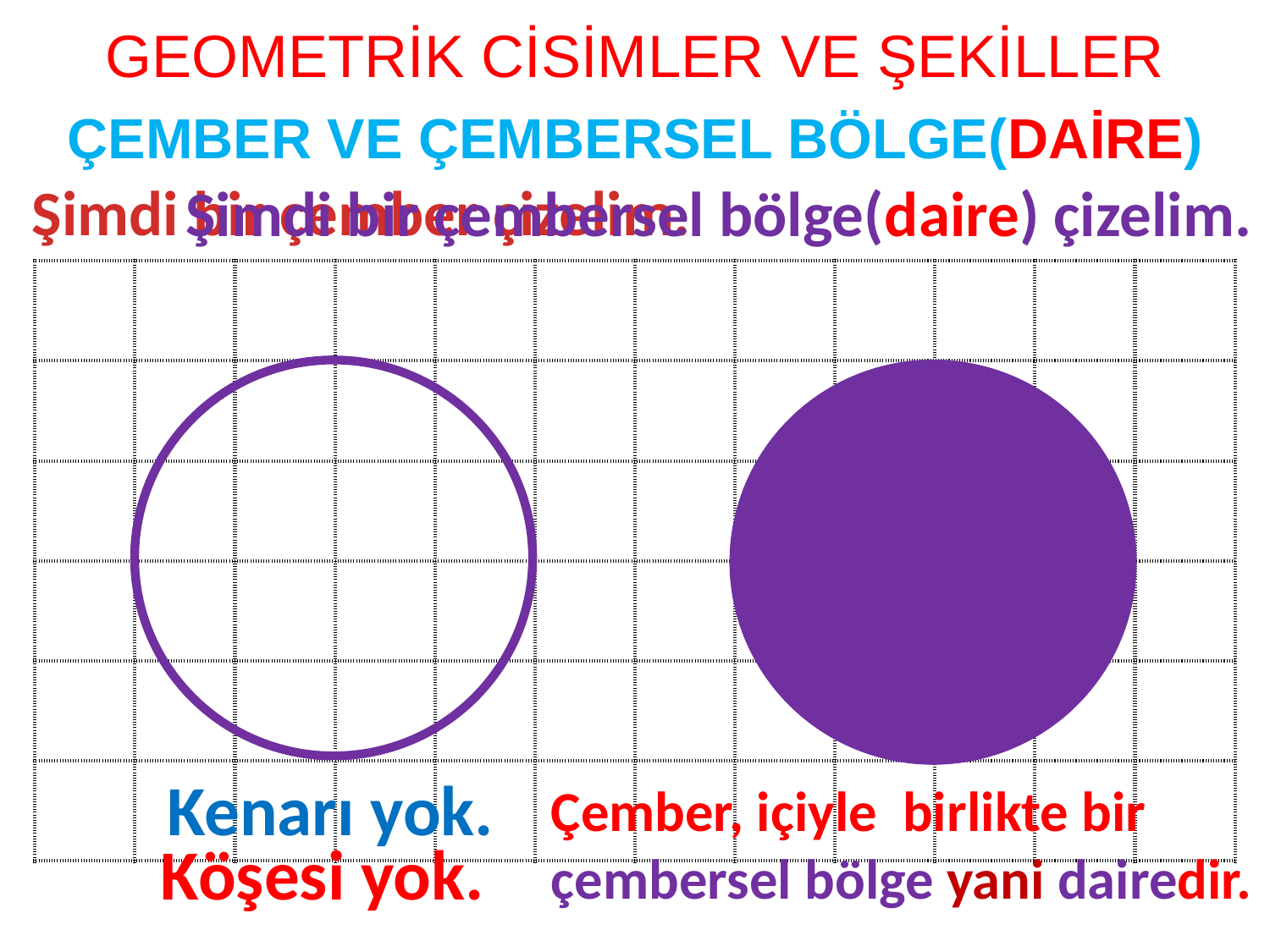

# GEOMETRİK CİSİMLER VE ŞEKİLLER
ÇEMBER VE ÇEMBERSEL BÖLGE(DAİRE)

Şimdi bir çember çizelim.
Şimdi bir çembersel bölge(daire) çizelim.
|  |  |  |  |  |  |  |  |  |  |  |  |
| --- | --- | --- | --- | --- | --- | --- | --- | --- | --- | --- | --- |
|  |  |  |  |  |  |  |  |  |  |  |  |
|  |  |  |  |  |  |  |  |  |  |  |  |
|  |  |  |  |  |  |  |  |  |  |  |  |
|  |  |  |  |  |  |  |  |  |  |  |  |
|  |  |  |  |  |  |  |  |  |  |  |  |

Kenarı yok.
Çember, içiyle  birlikte bir çembersel bölge yani dairedir.
Köşesi yok.